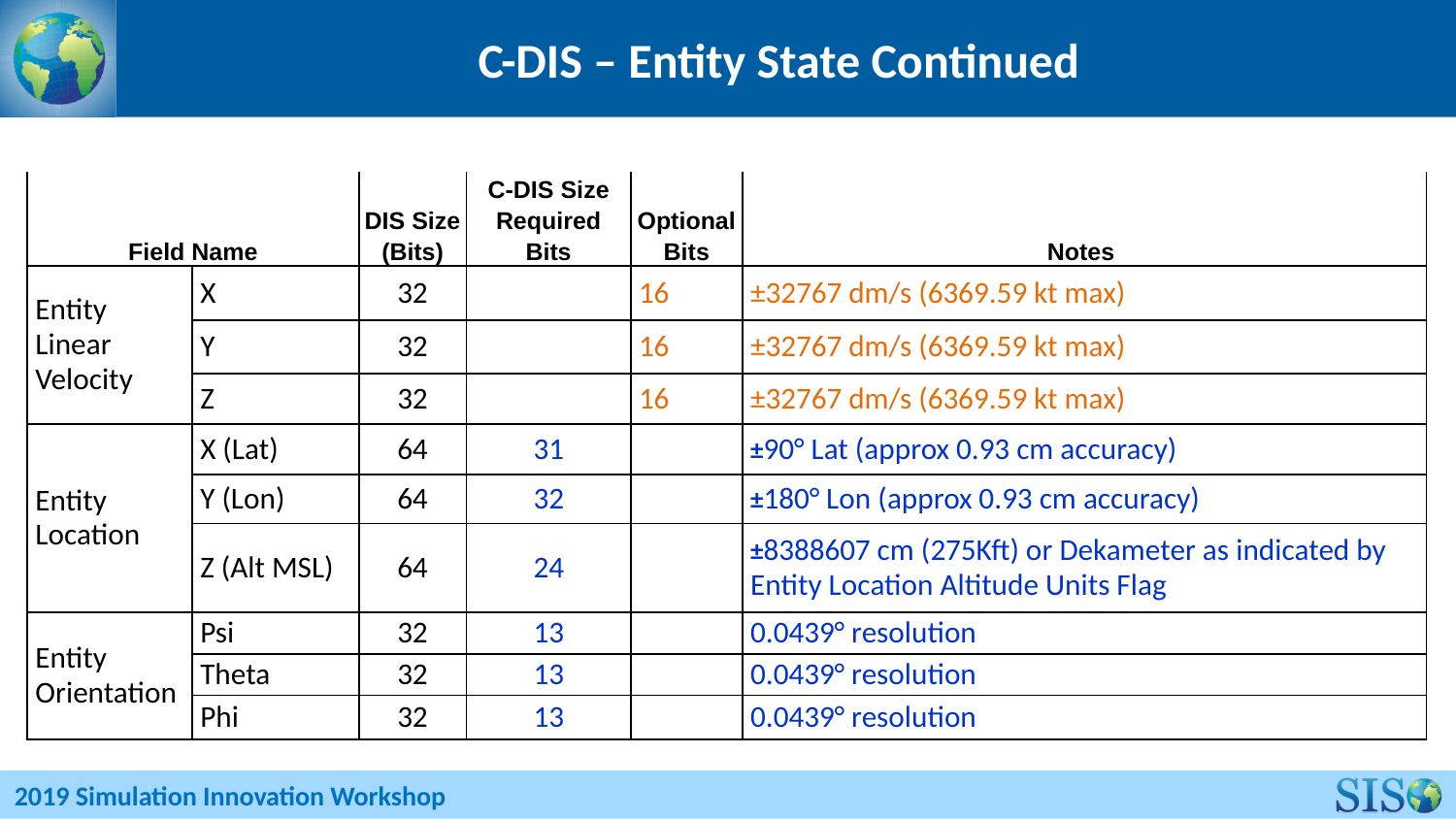

# C-DIS – Entity State Continued
| Field Name |  | DIS Size (Bits) | C-DIS Size Required Bits | Optional Bits | Notes |
| --- | --- | --- | --- | --- | --- |
| Entity Linear Velocity | X | 32 |  | 16 | ±32767 dm/s (6369.59 kt max) |
|  | Y | 32 |  | 16 | ±32767 dm/s (6369.59 kt max) |
|  | Z | 32 |  | 16 | ±32767 dm/s (6369.59 kt max) |
| Entity Location | X (Lat) | 64 | 31 |  | ±90° Lat (approx 0.93 cm accuracy) |
|  | Y (Lon) | 64 | 32 |  | ±180° Lon (approx 0.93 cm accuracy) |
|  | Z (Alt MSL) | 64 | 24 |  | ±8388607 cm (275Kft) or Dekameter as indicated by Entity Location Altitude Units Flag |
| Entity Orientation | Psi | 32 | 13 |  | 0.0439° resolution |
|  | Theta | 32 | 13 |  | 0.0439° resolution |
|  | Phi | 32 | 13 |  | 0.0439° resolution |